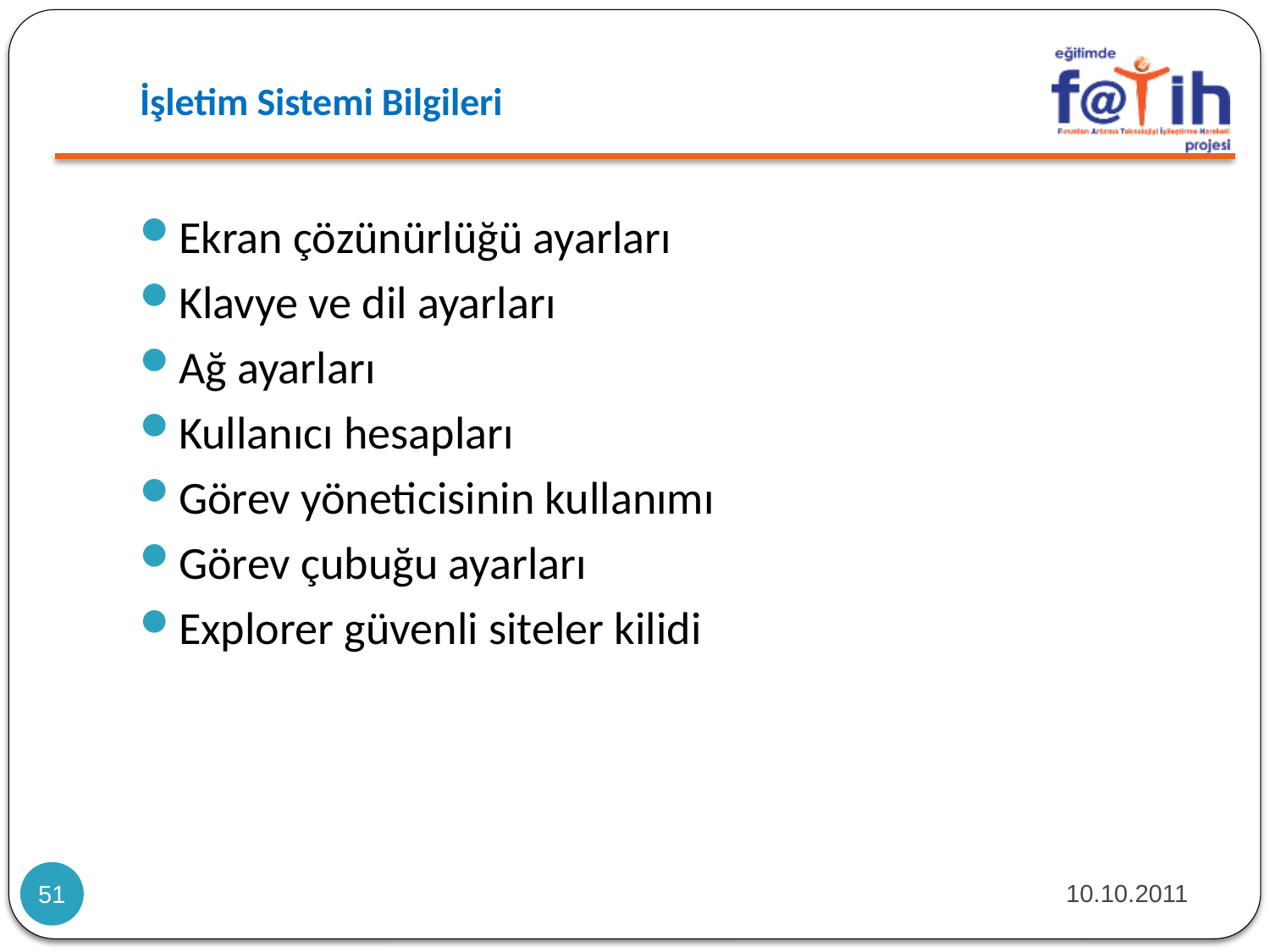

# İşletim Sistemi Bilgileri
Ekran çözünürlüğü ayarları
Klavye ve dil ayarları
Ağ ayarları
Kullanıcı hesapları
Görev yöneticisinin kullanımı
Görev çubuğu ayarları
Explorer güvenli siteler kilidi
10.10.2011
51